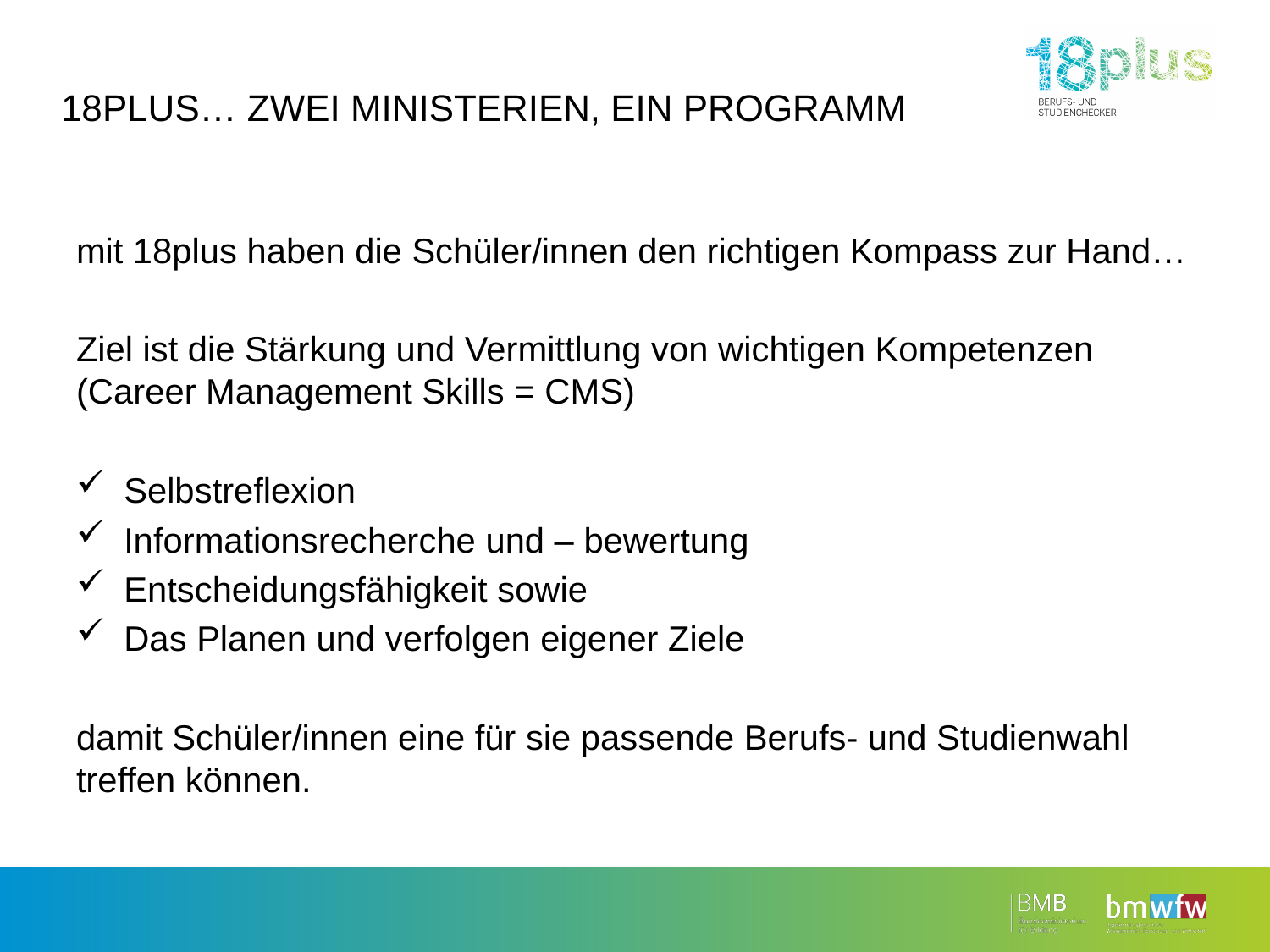

# 18plus… zwei Ministerien, ein Programm

mit 18plus haben die Schüler/innen den richtigen Kompass zur Hand…

Ziel ist die Stärkung und Vermittlung von wichtigen Kompetenzen (Career Management Skills = CMS)

Selbstreflexion
Informationsrecherche und – bewertung
Entscheidungsfähigkeit sowie
Das Planen und verfolgen eigener Ziele

damit Schüler/innen eine für sie passende Berufs- und Studienwahl treffen können.
SEIT
2008 ÜBER 150.000 SCHÜLER/NNEN